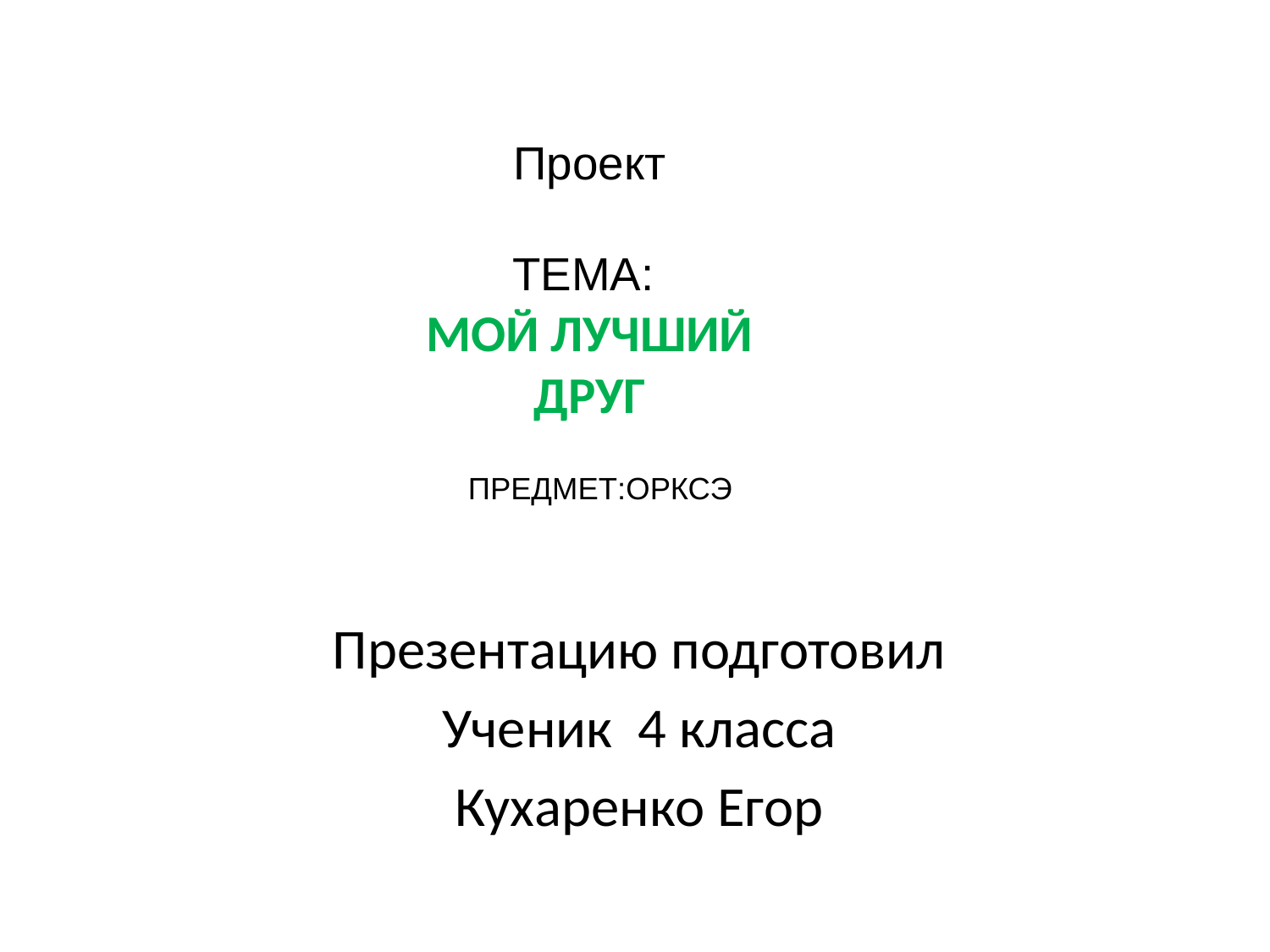

# Проект ТЕМА: МОЙ ЛУЧШИЙ ДРУГ ПРЕДМЕТ:ОРКСЭ
Презентацию подготовил
Ученик  4 класса
Кухаренко Егор